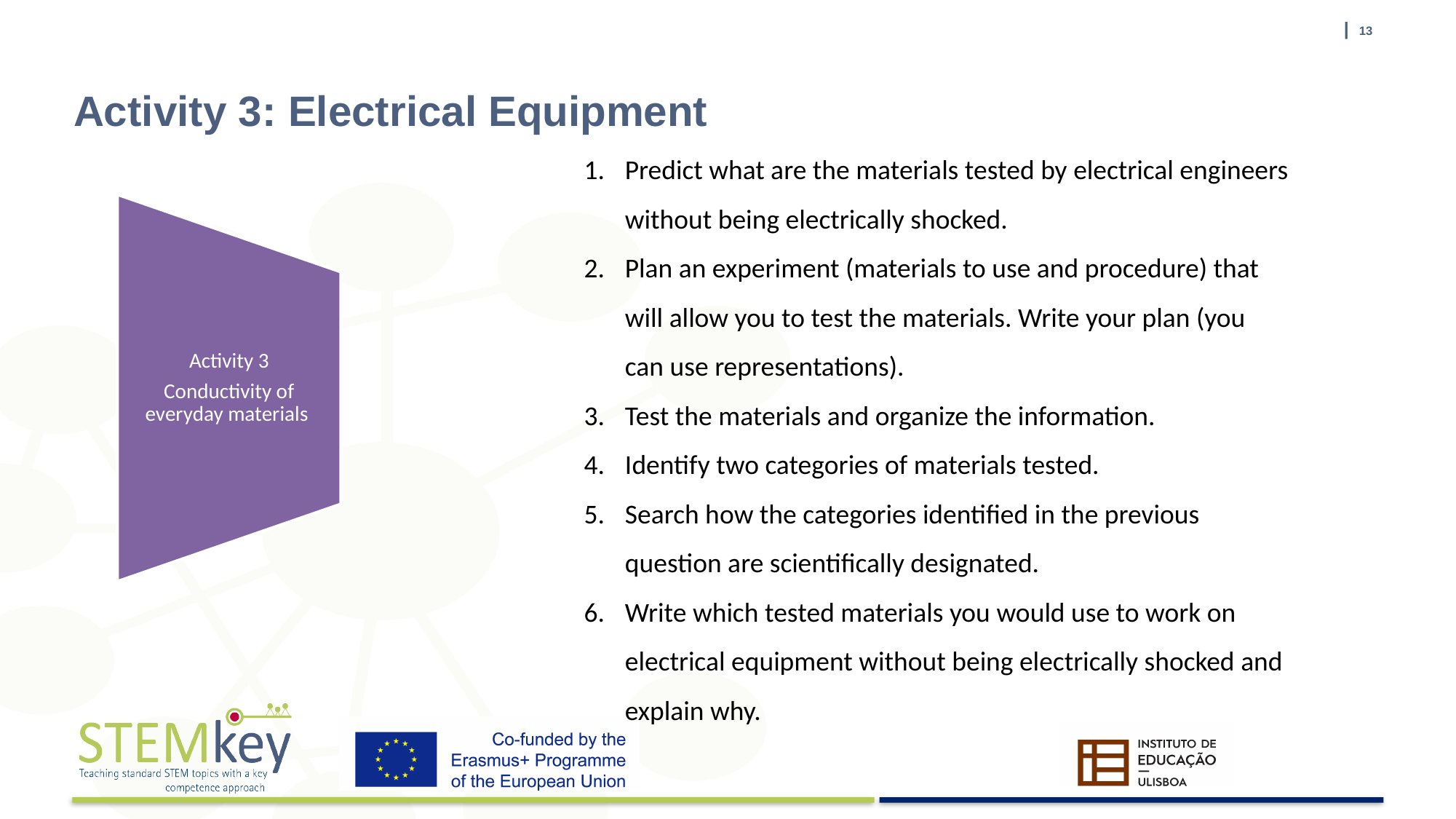

|  13
# Activity 3: Electrical Equipment
Predict what are the materials tested by electrical engineers without being electrically shocked.
Plan an experiment (materials to use and procedure) that will allow you to test the materials. Write your plan (you can use representations).
Test the materials and organize the information.
Identify two categories of materials tested.
Search how the categories identified in the previous question are scientifically designated.
Write which tested materials you would use to work on electrical equipment without being electrically shocked and explain why.
Activity 3
Conductivity of everyday materials